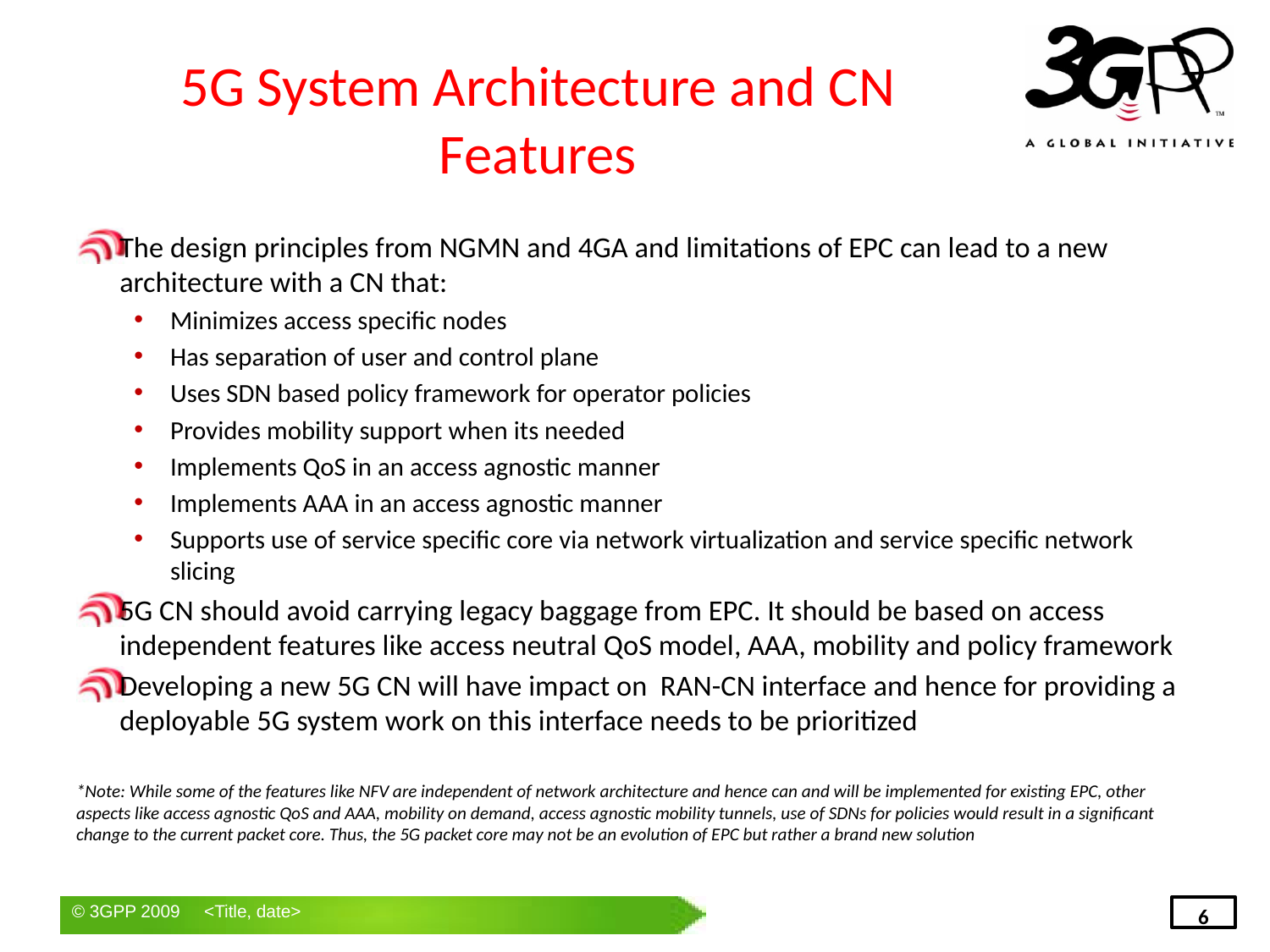

# 5G System Architecture and CN Features
The design principles from NGMN and 4GA and limitations of EPC can lead to a new architecture with a CN that:
Minimizes access specific nodes
Has separation of user and control plane
Uses SDN based policy framework for operator policies
Provides mobility support when its needed
Implements QoS in an access agnostic manner
Implements AAA in an access agnostic manner
Supports use of service specific core via network virtualization and service specific network slicing
5G CN should avoid carrying legacy baggage from EPC. It should be based on access independent features like access neutral QoS model, AAA, mobility and policy framework
Developing a new 5G CN will have impact on  RAN-CN interface and hence for providing a deployable 5G system work on this interface needs to be prioritized

*Note: While some of the features like NFV are independent of network architecture and hence can and will be implemented for existing EPC, other aspects like access agnostic QoS and AAA, mobility on demand, access agnostic mobility tunnels, use of SDNs for policies would result in a significant change to the current packet core. Thus, the 5G packet core may not be an evolution of EPC but rather a brand new solution